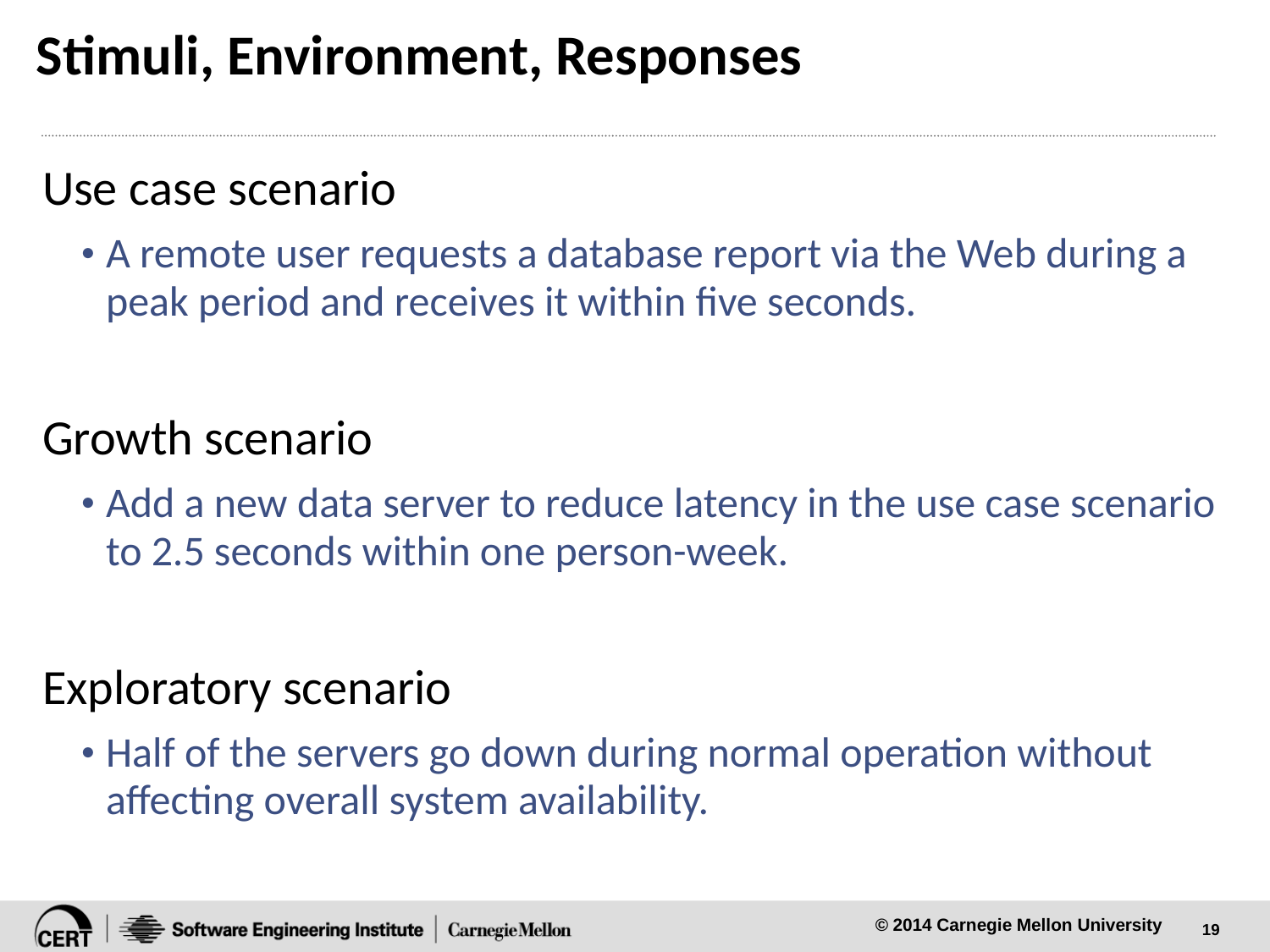

# Stimuli, Environment, Responses
Use case scenario
A remote user requests a database report via the Web during a peak period and receives it within five seconds.

Growth scenario
Add a new data server to reduce latency in the use case scenario to 2.5 seconds within one person-week.

Exploratory scenario
Half of the servers go down during normal operation without affecting overall system availability.